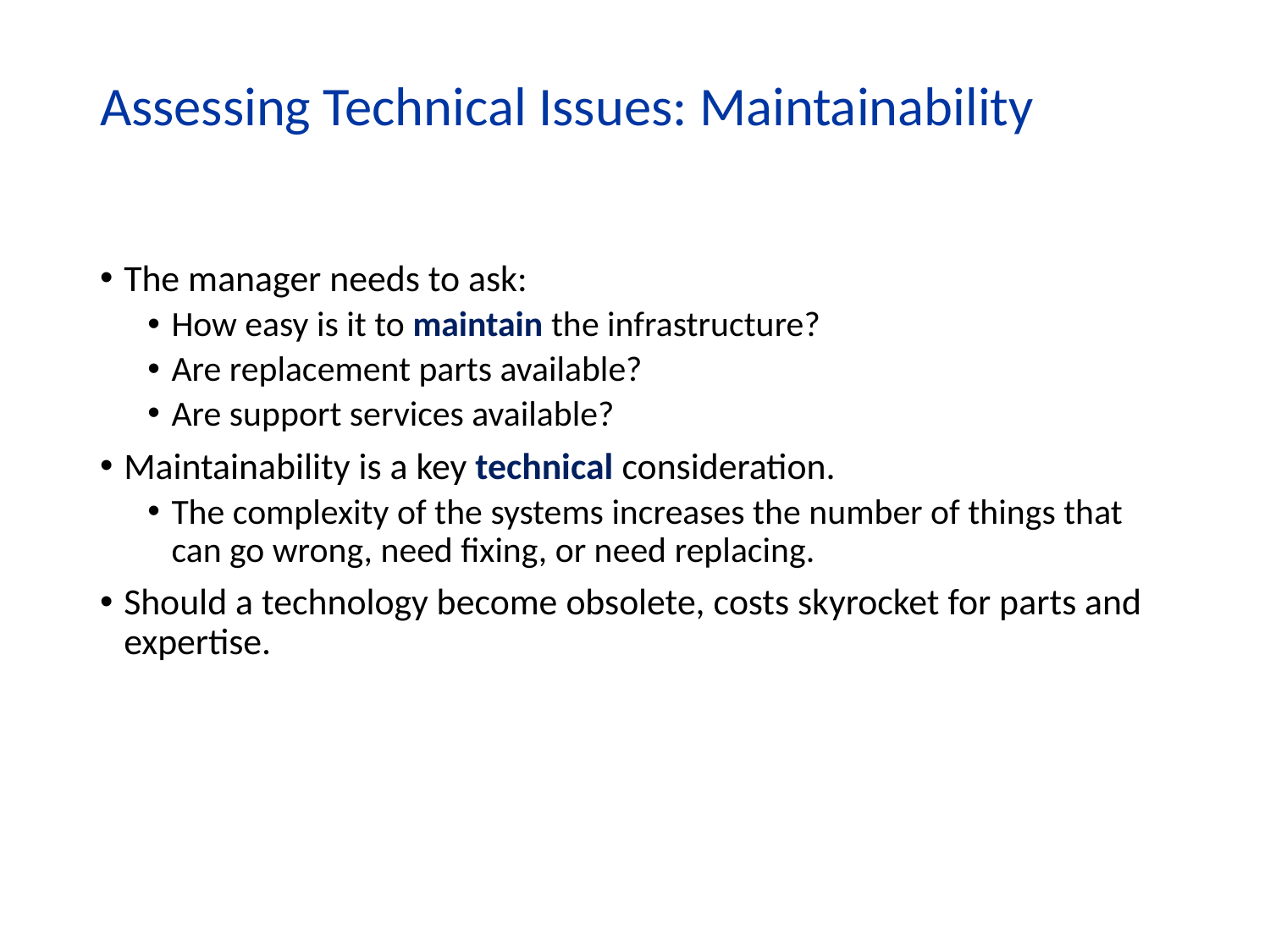

# Assessing Technical Issues: Maintainability
The manager needs to ask:
How easy is it to maintain the infrastructure?
Are replacement parts available?
Are support services available?
Maintainability is a key technical consideration.
The complexity of the systems increases the number of things that can go wrong, need fixing, or need replacing.
Should a technology become obsolete, costs skyrocket for parts and expertise.